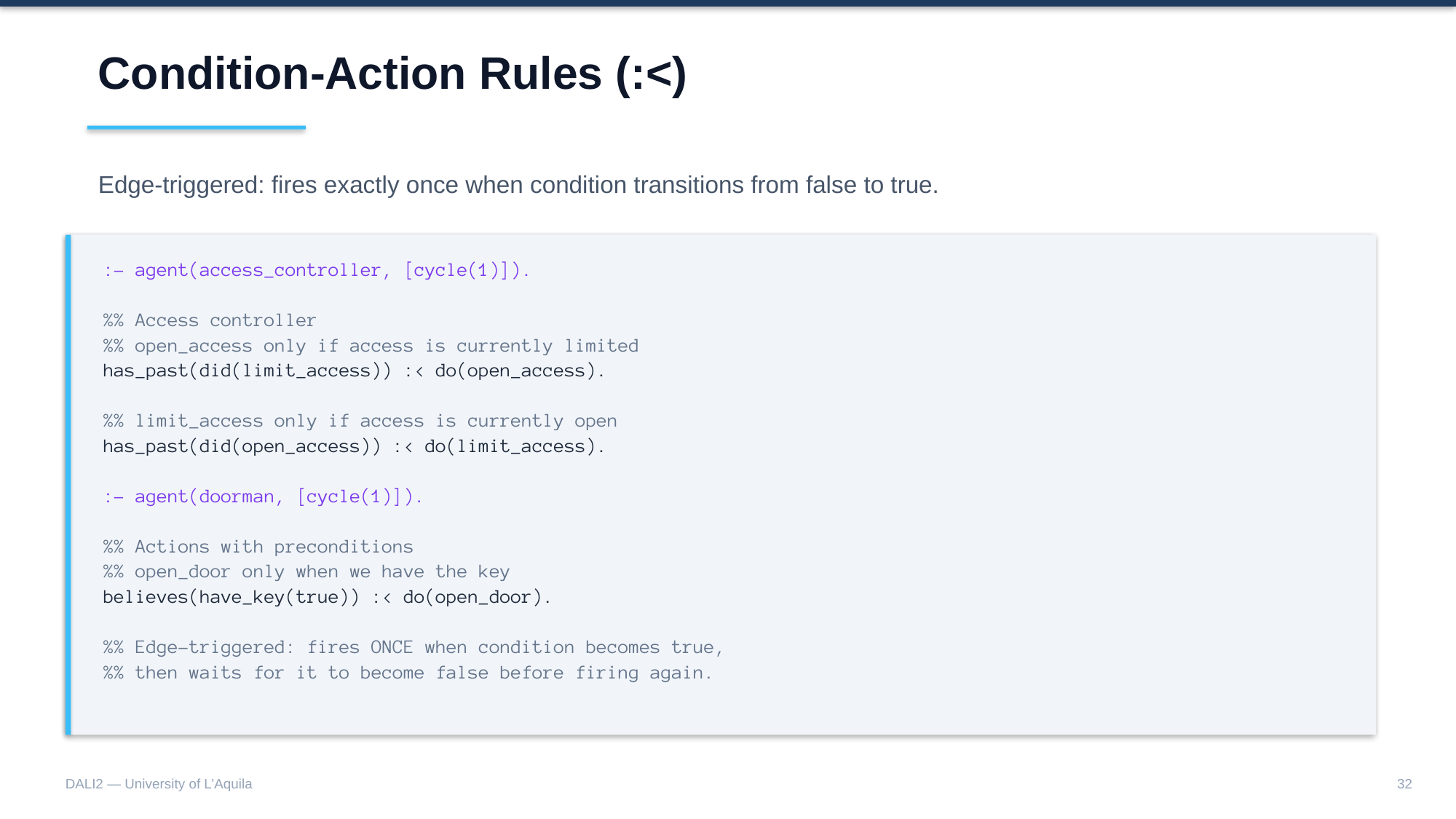

Condition-Action Rules (:<)

Edge-triggered: fires exactly once when condition transitions from false to true.

:- agent(access_controller, [cycle(1)]).

%% Access controller
%% open_access only if access is currently limited
has_past(did(limit_access)) :< do(open_access).

%% limit_access only if access is currently open
has_past(did(open_access)) :< do(limit_access).

:- agent(doorman, [cycle(1)]).

%% Actions with preconditions
%% open_door only when we have the key
believes(have_key(true)) :< do(open_door).

%% Edge-triggered: fires ONCE when condition becomes true,
%% then waits for it to become false before firing again.
DALI2 — University of L’Aquila
32